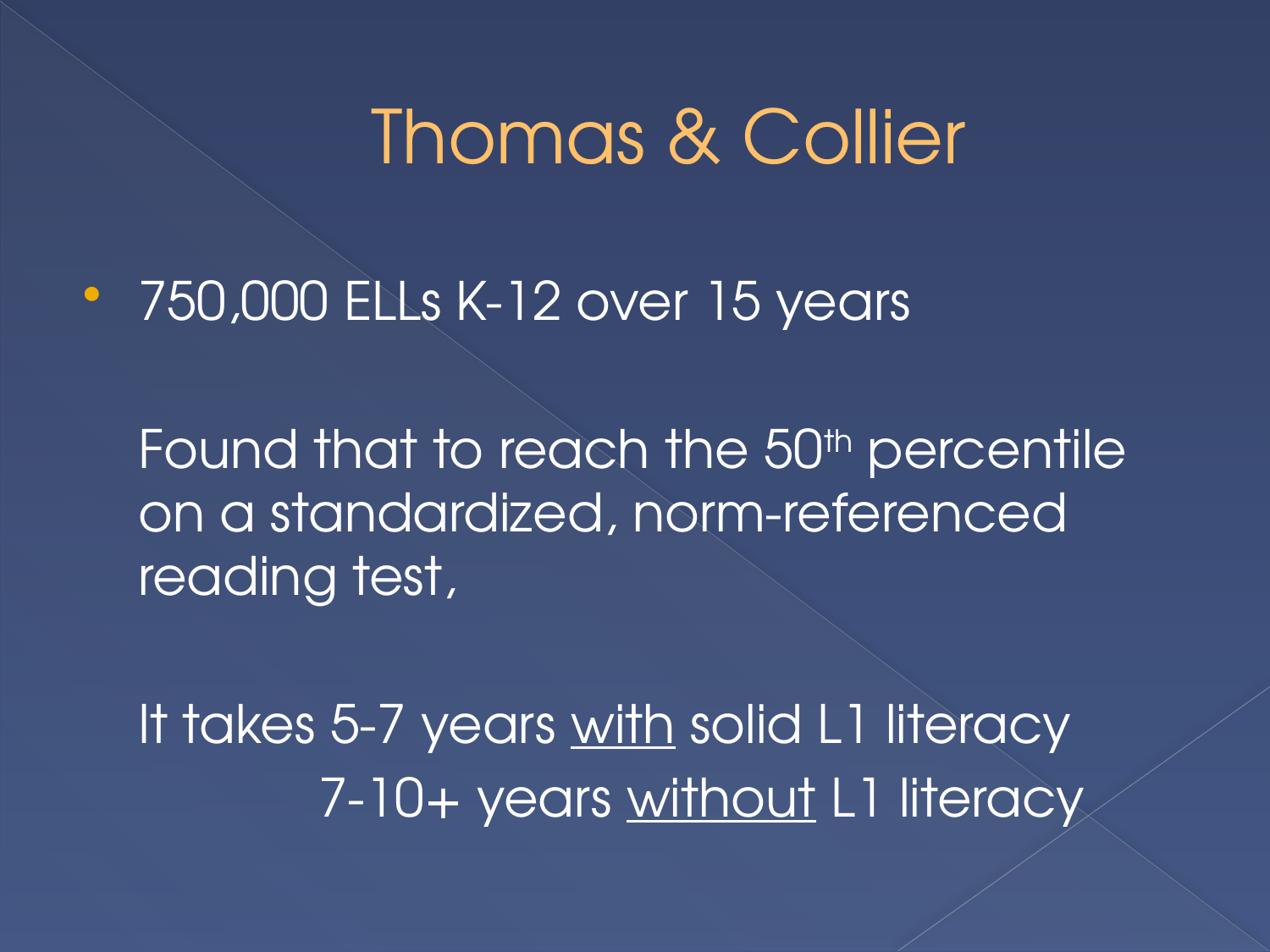

# Thomas & Collier
750,000 ELLs K-12 over 15 years

	Found that to reach the 50th percentile on a standardized, norm-referenced reading test,

	It takes 5-7 years with solid L1 literacy
                7-10+ years without L1 literacy